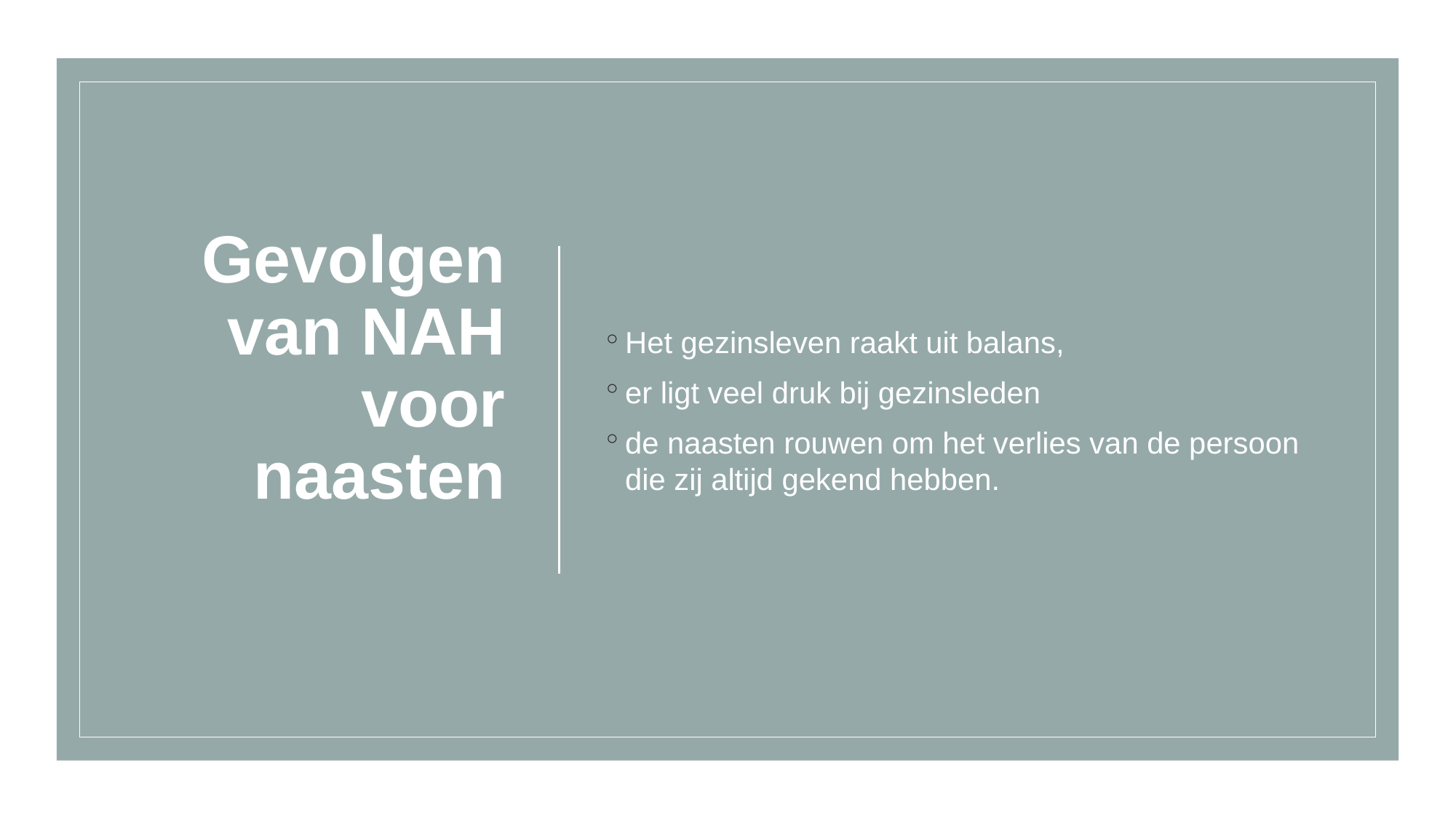

# Gevolgen van NAH voor naasten
Het gezinsleven raakt uit balans,
er ligt veel druk bij gezinsleden
de naasten rouwen om het verlies van de persoon die zij altijd gekend hebben.